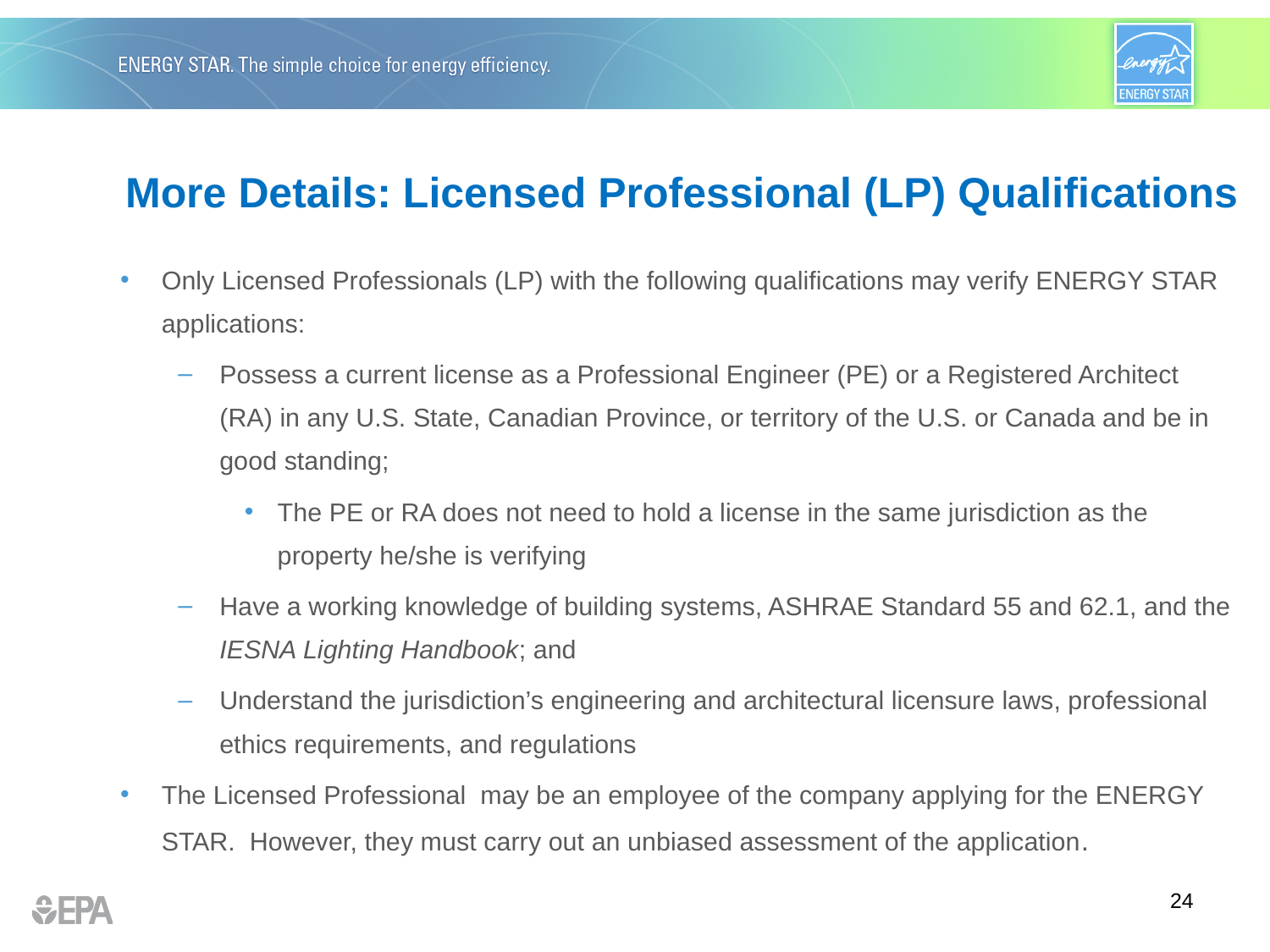

# More Details: Licensed Professional (LP) Qualifications
Only Licensed Professionals (LP) with the following qualifications may verify ENERGY STAR applications:
Possess a current license as a Professional Engineer (PE) or a Registered Architect (RA) in any U.S. State, Canadian Province, or territory of the U.S. or Canada and be in good standing;
The PE or RA does not need to hold a license in the same jurisdiction as the property he/she is verifying
Have a working knowledge of building systems, ASHRAE Standard 55 and 62.1, and the IESNA Lighting Handbook; and
Understand the jurisdiction’s engineering and architectural licensure laws, professional ethics requirements, and regulations
The Licensed Professional  may be an employee of the company applying for the ENERGY STAR.  However, they must carry out an unbiased assessment of the application.

24